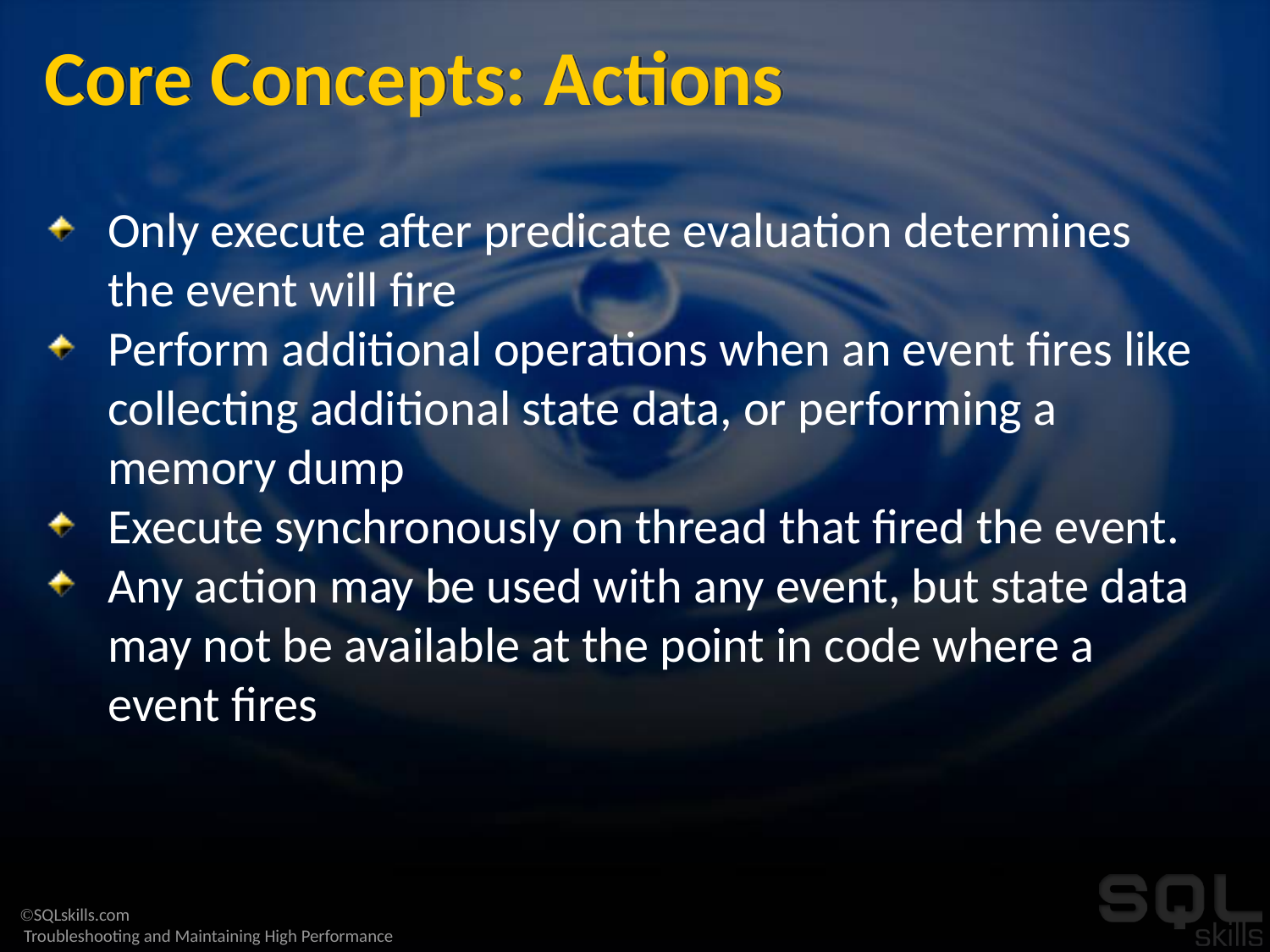

# Core Concepts: Actions
Only execute after predicate evaluation determines the event will fire
Perform additional operations when an event fires like collecting additional state data, or performing a memory dump
Execute synchronously on thread that fired the event.
Any action may be used with any event, but state data may not be available at the point in code where a event fires